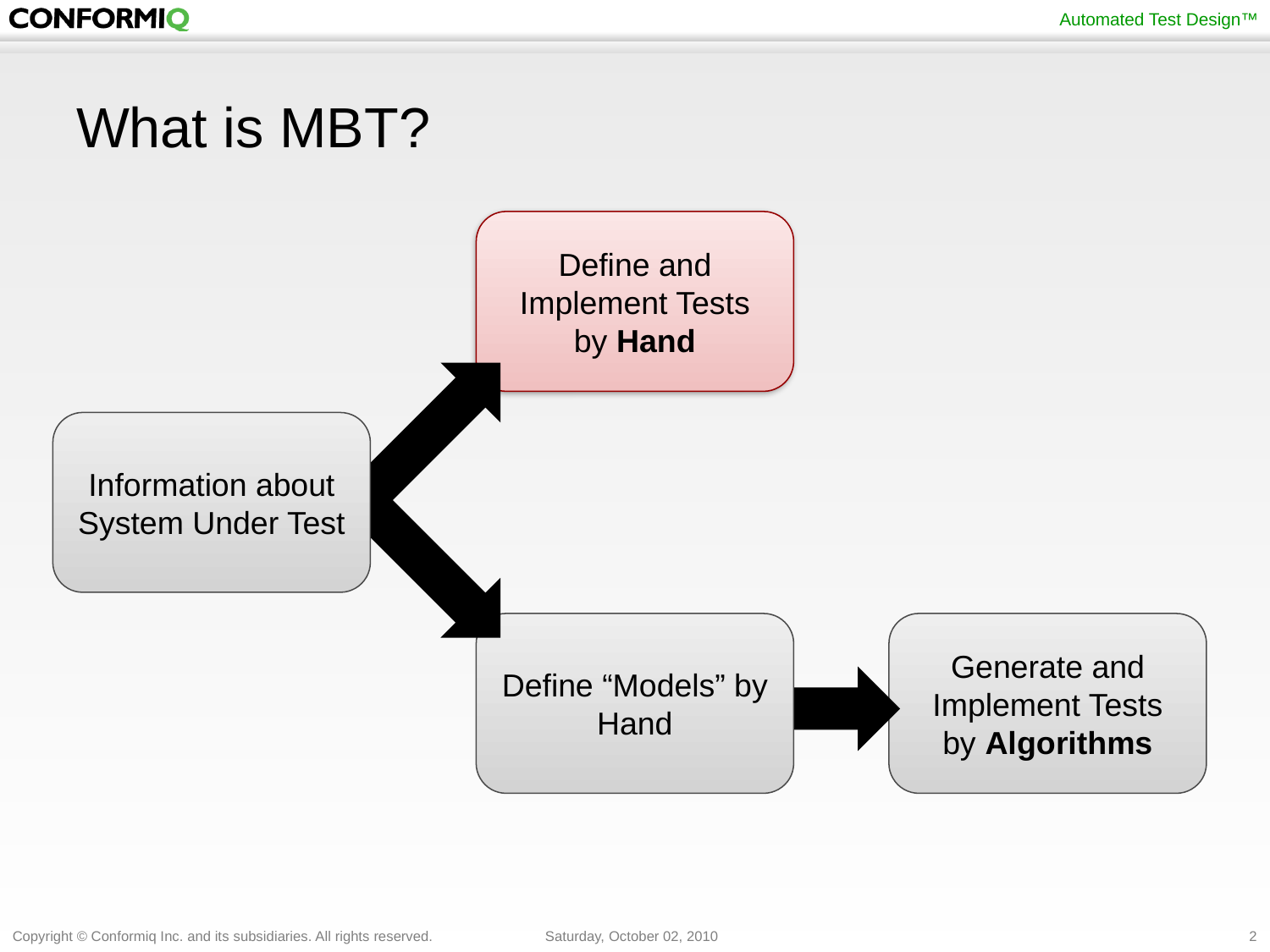

# What is MBT?
Define and Implement Tests
by Hand

Information about System Under Test

Define “Models” by Hand
Generate and Implement Tests
by Algorithms